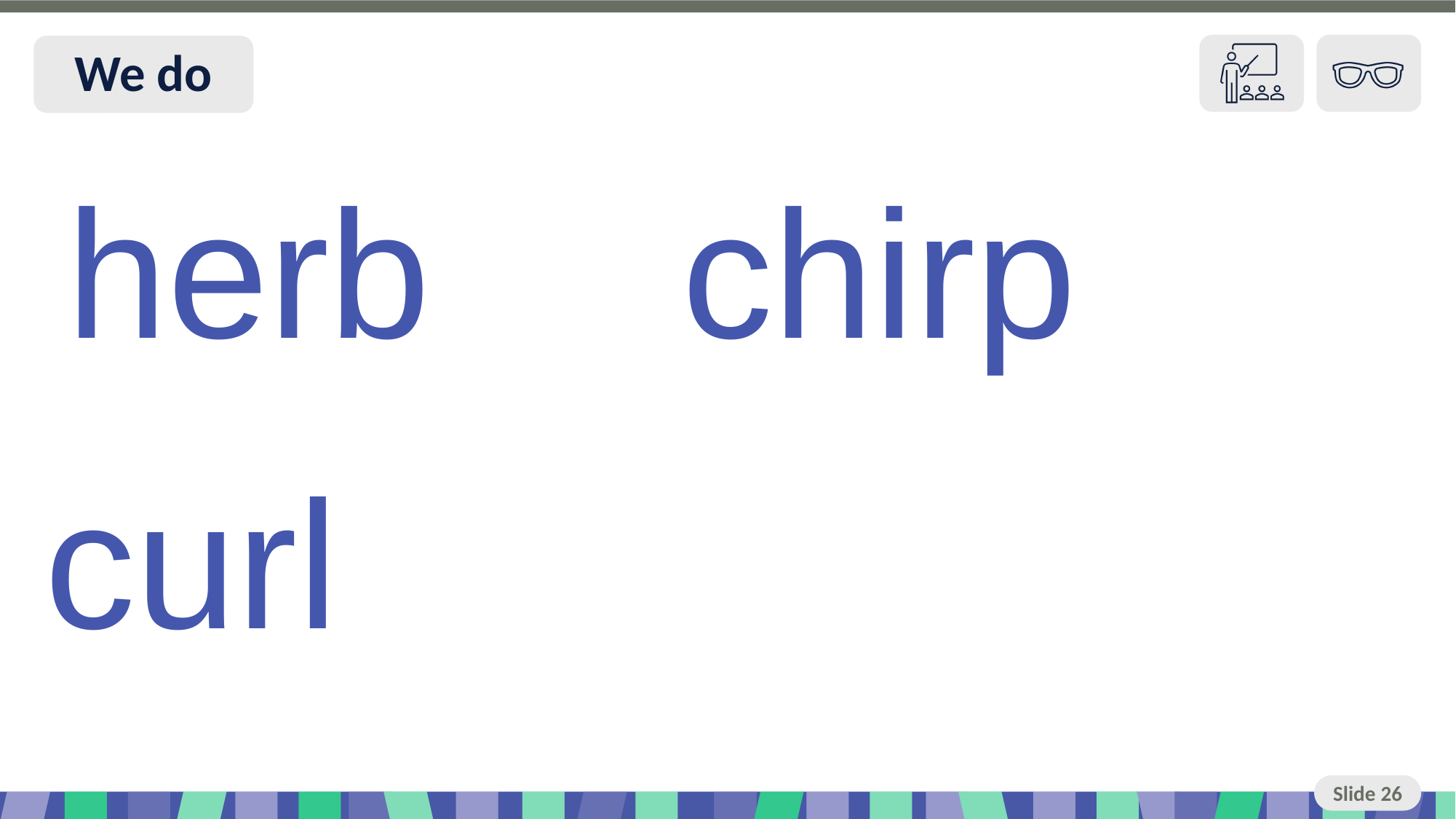

Slide 26 We do
herb     chirp
curl